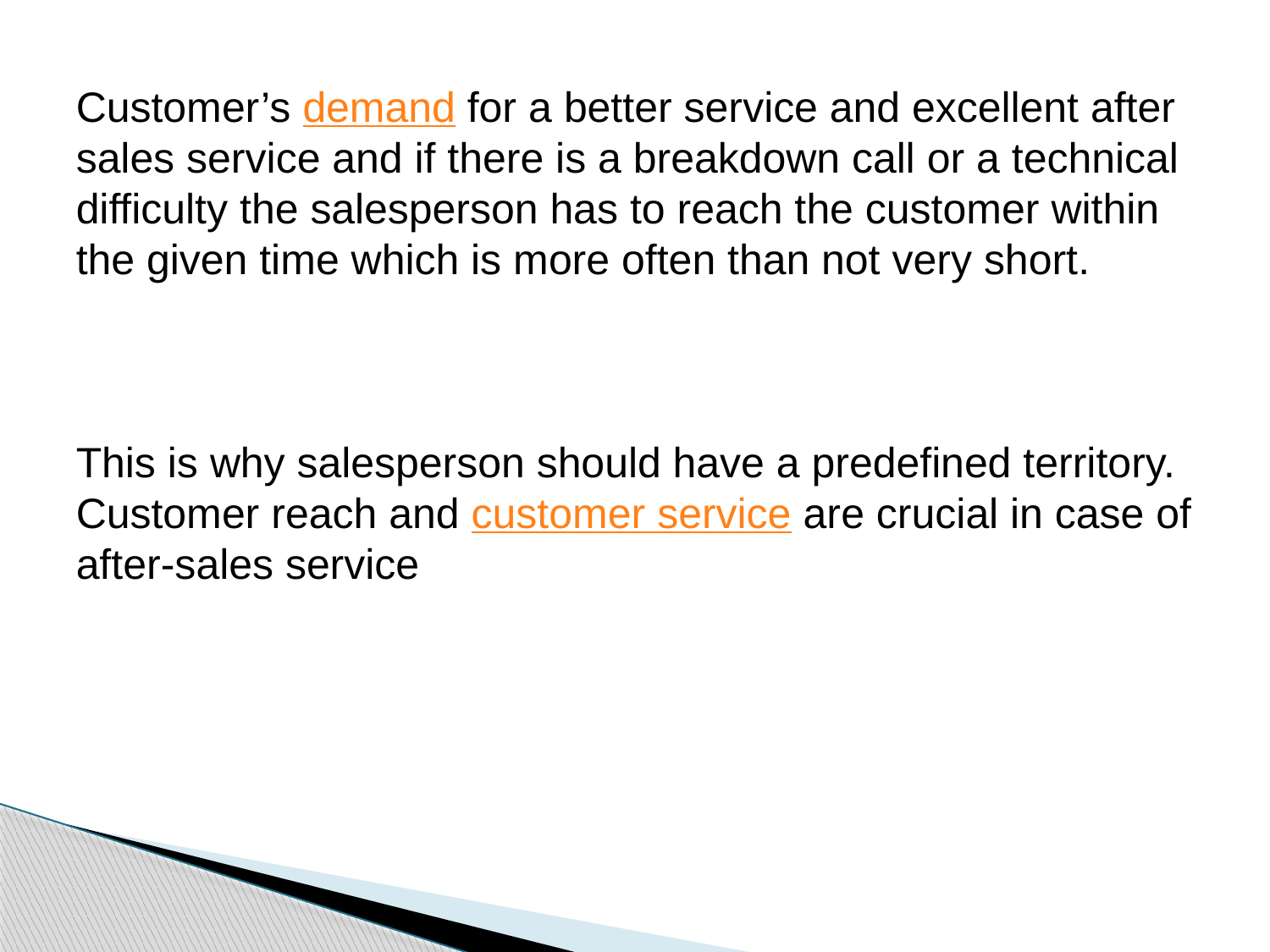

Customer’s demand for a better service and excellent after sales service and if there is a breakdown call or a technical difficulty the salesperson has to reach the customer within the given time which is more often than not very short.

This is why salesperson should have a predefined territory. Customer reach and customer service are crucial in case of after-sales service